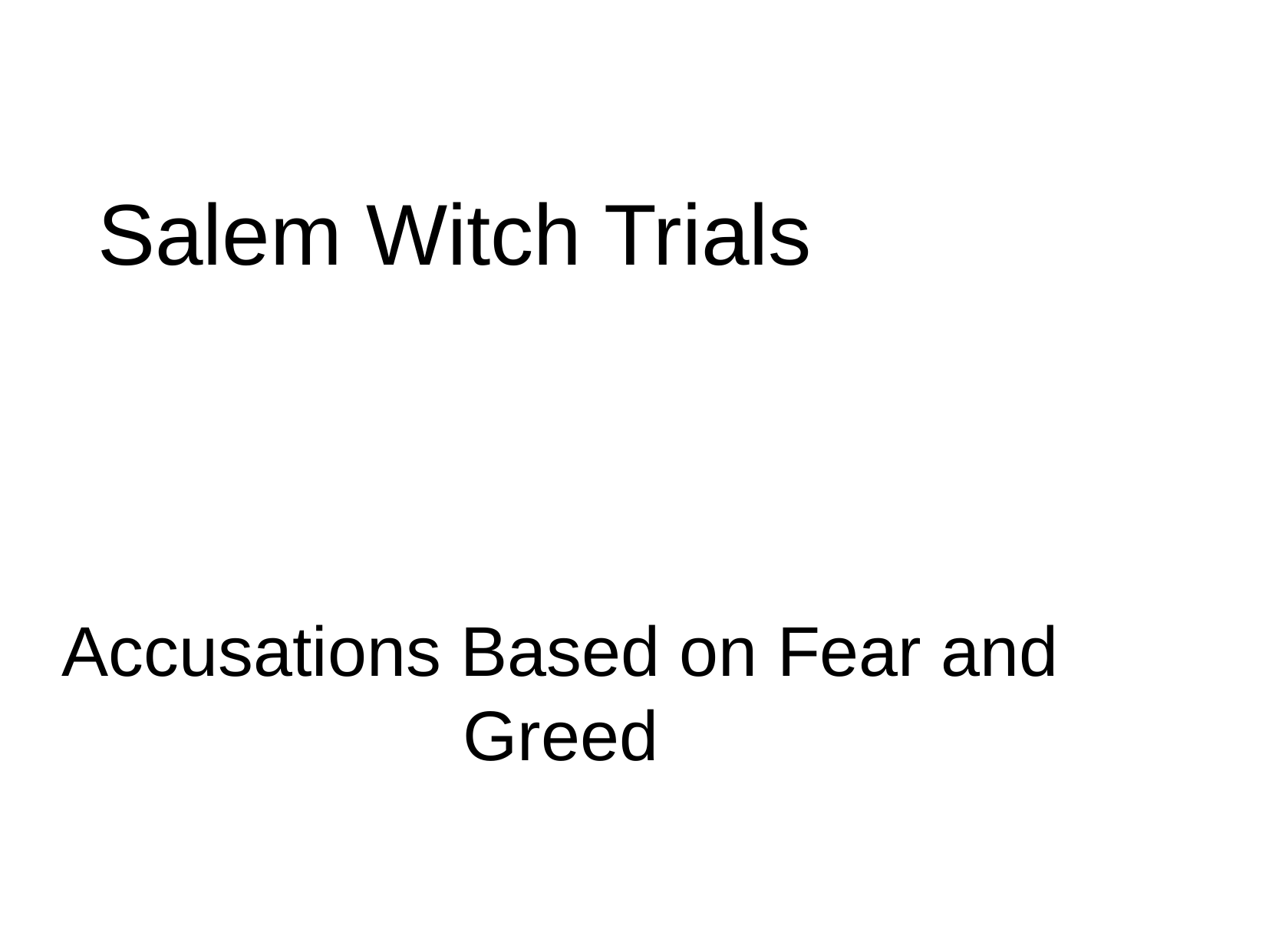

Salem Witch Trials
Accusations Based on Fear and Greed